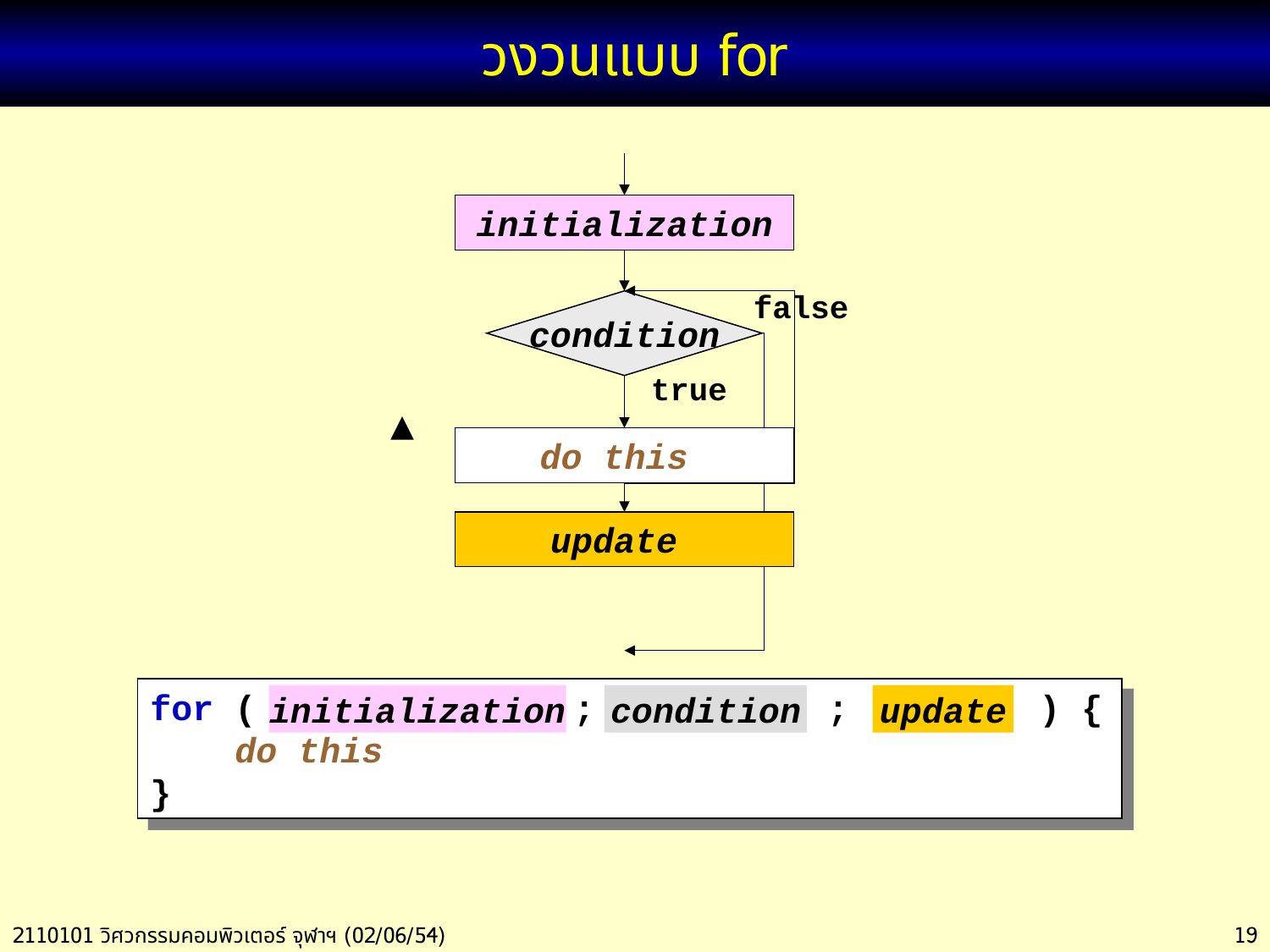

# วงวนแบบ for
initialization
condition
false

true
do this
update
for (               ;           ;         ) {
    do this
}
initialization
condition
update